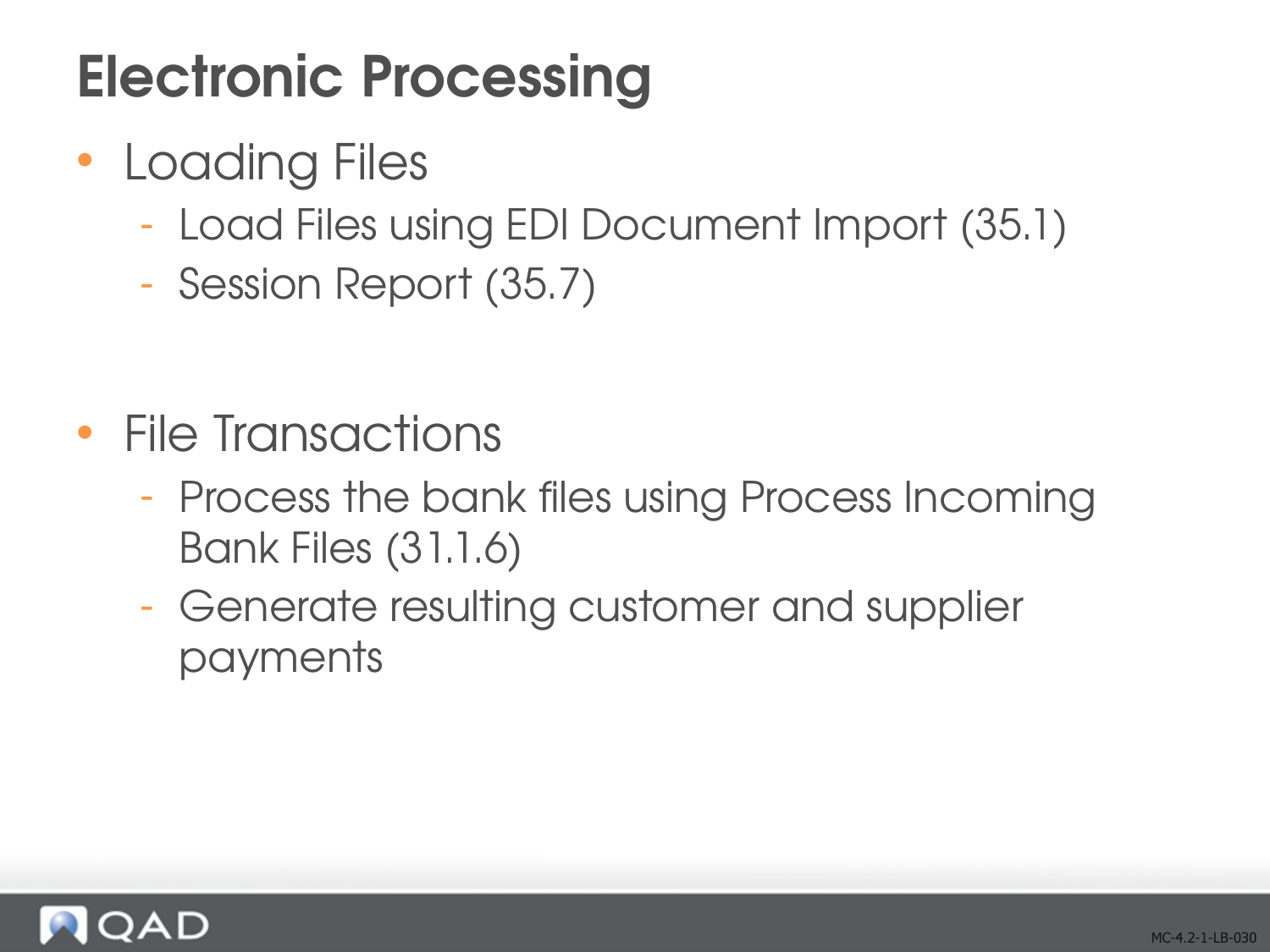

# Electronic Processing
Loading Files
Load Files using EDI Document Import (35.1)
Session Report (35.7)

File Transactions
Process the bank files using Process Incoming Bank Files (31.1.6)
Generate resulting customer and supplier payments

MC-4.2-1-LB-030